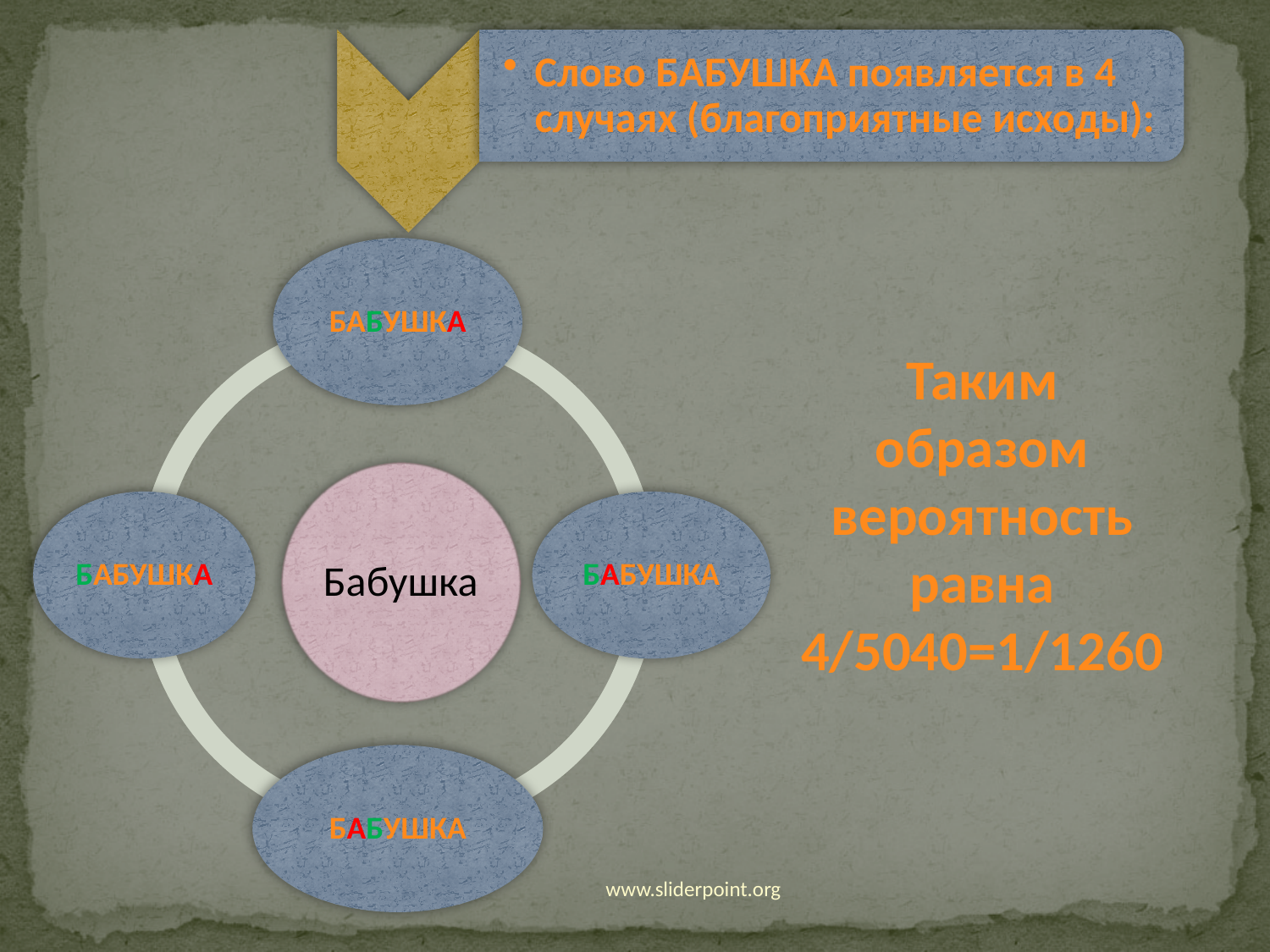

Слово БАБУШКА появляется в 4 случаях (благоприятные исходы):
Бабушка
БАБУШКА
БАБУШКА
БАБУШКА
БАБУШКА
Таким образом вероятность равна 4/5040=1/1260
www.sliderpoint.org